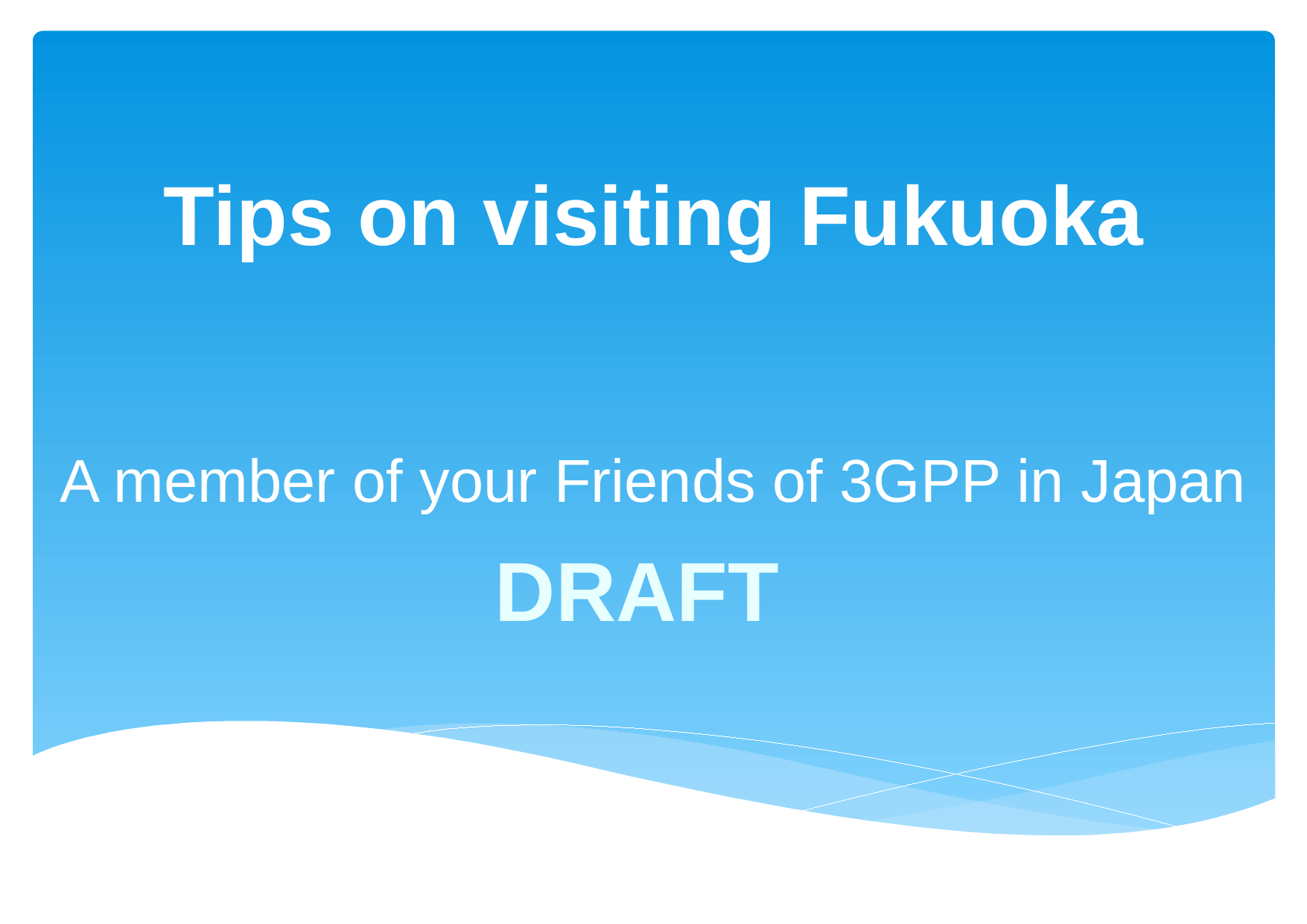

# Tips on visiting Fukuoka
A member of your Friends of 3GPP in Japan

DRAFT